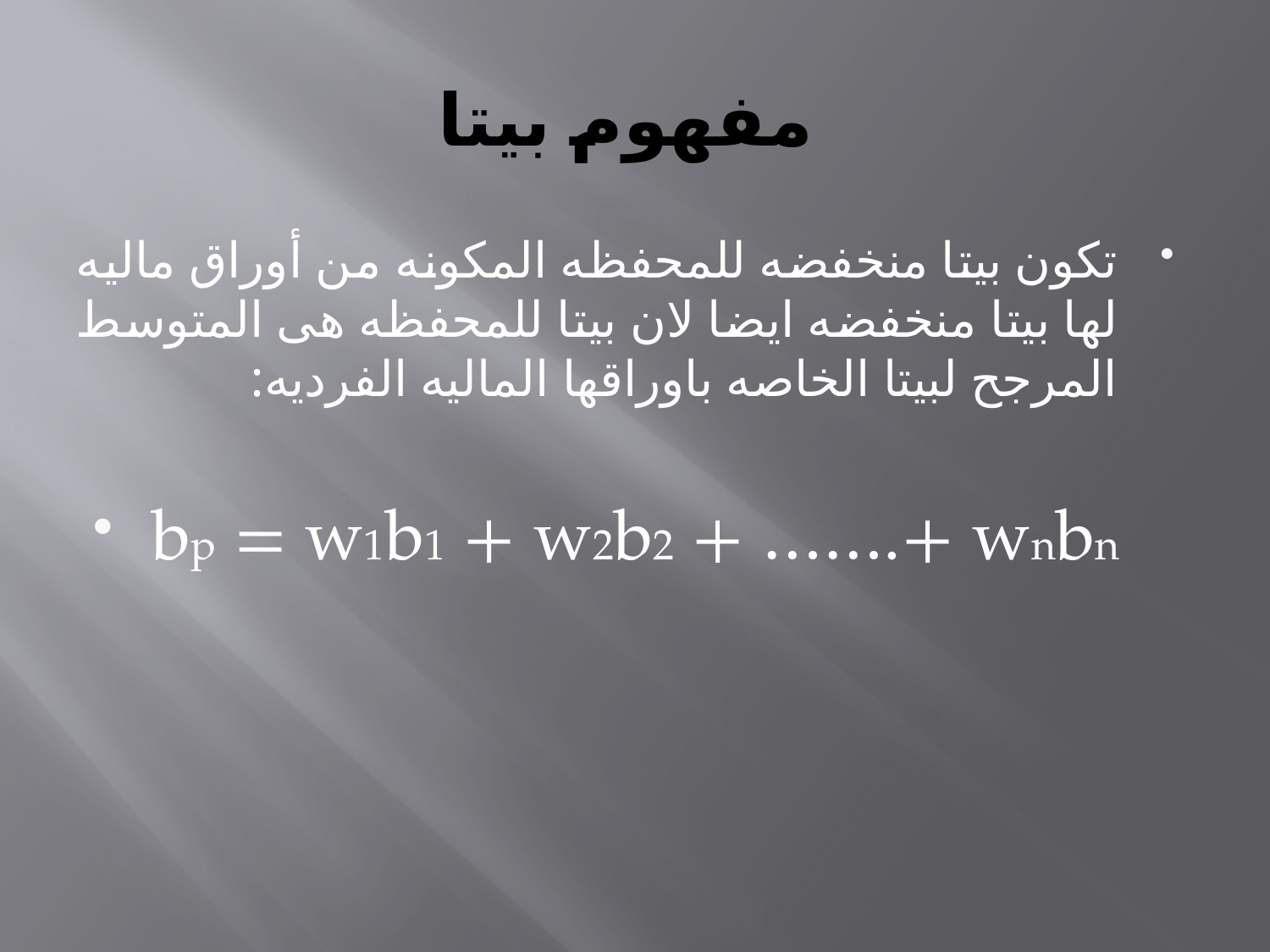

# مفهوم بيتا
تكون بيتا منخفضه للمحفظه المكونه من أوراق ماليه لها بيتا منخفضه ايضا لان بيتا للمحفظه هى المتوسط المرجح لبيتا الخاصه باوراقها الماليه الفرديه:

bp = w1b1 + w2b2 + …….+ wnbn